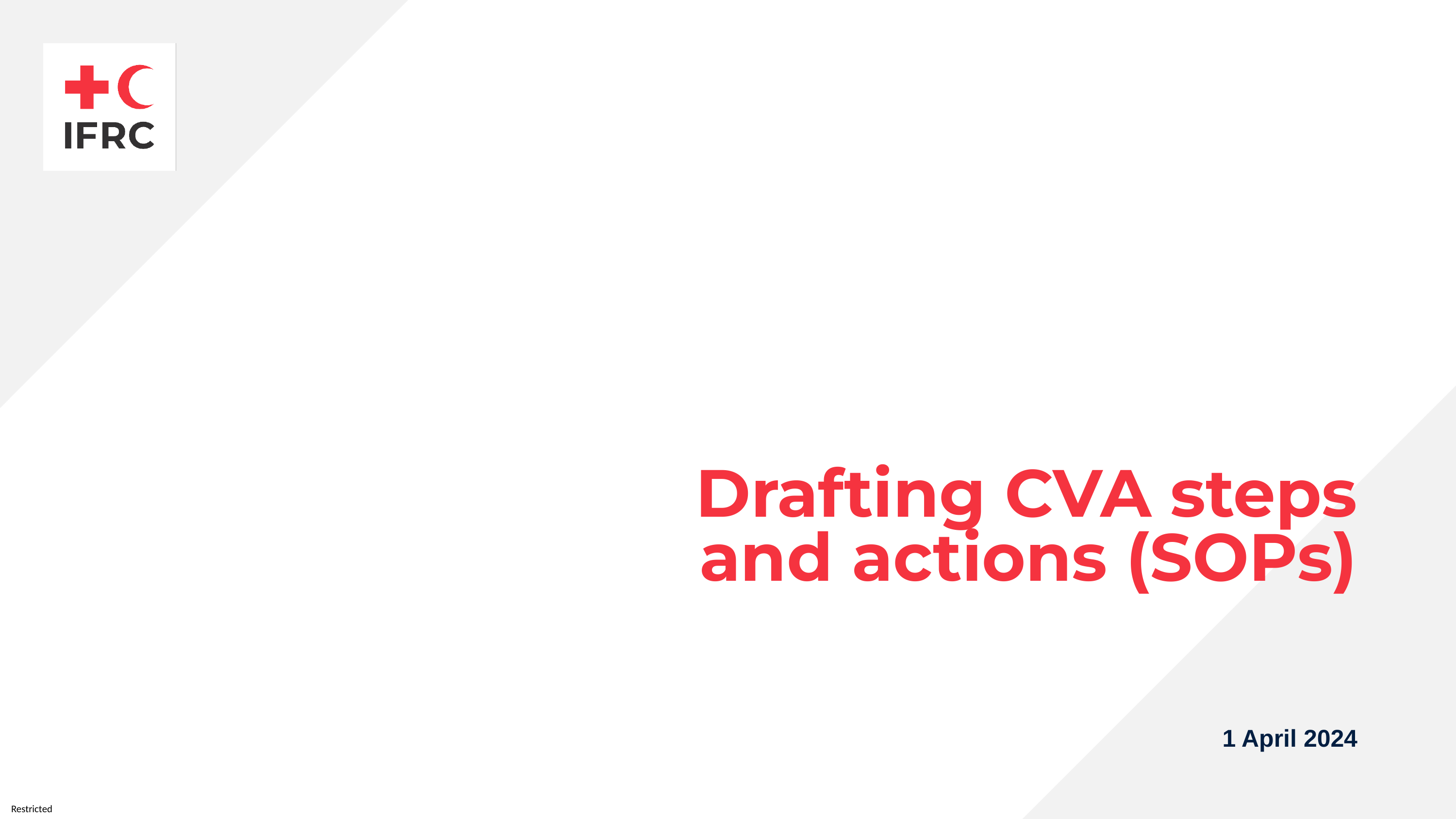

# Drafting CVA steps and actions (SOPs)